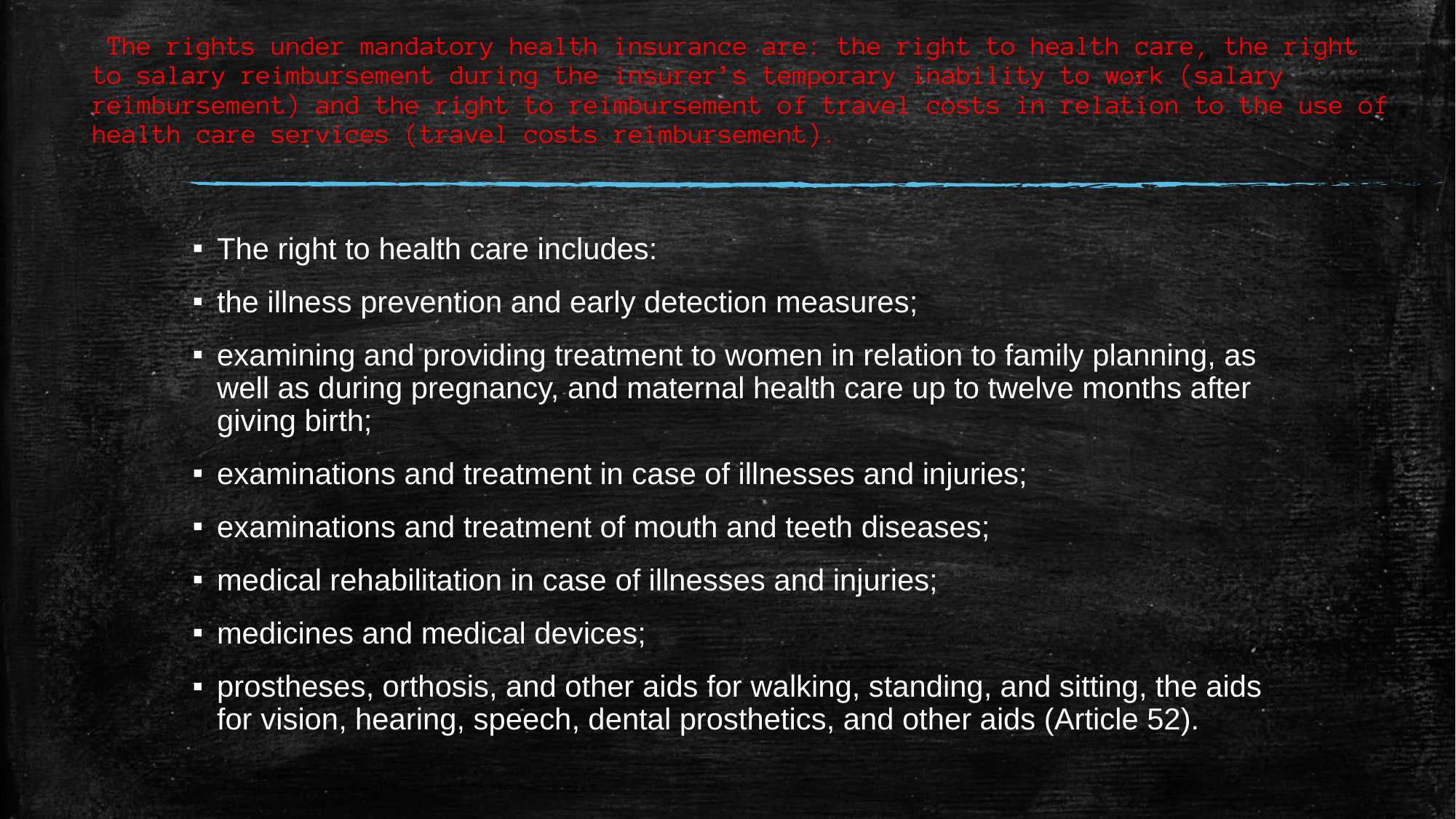

# The rights under mandatory health insurance are: the right to health care, the right to salary reimbursement during the insurer’s temporary inability to work (salary reimbursement) and the right to reimbursement of travel costs in relation to the use of health care services (travel costs reimbursement).
The right to health care includes:
the illness prevention and early detection measures;
examining and providing treatment to women in relation to family planning, as well as during pregnancy, and maternal health care up to twelve months after giving birth;
examinations and treatment in case of illnesses and injuries;
examinations and treatment of mouth and teeth diseases;
medical rehabilitation in case of illnesses and injuries;
medicines and medical devices;
prostheses, orthosis, and other aids for walking, standing, and sitting, the aids for vision, hearing, speech, dental prosthetics, and other aids (Article 52).